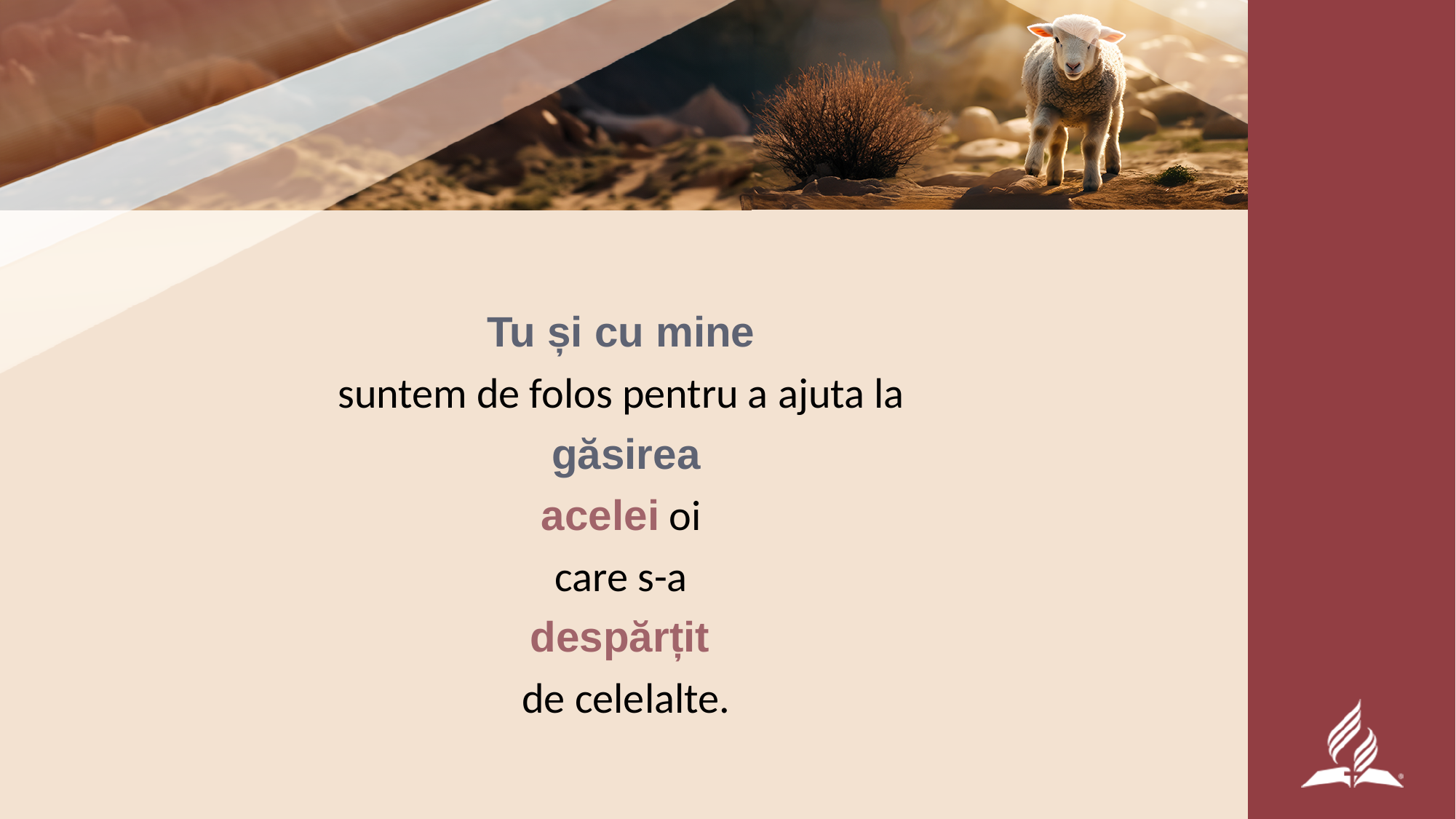

#

Tu și cu mine
suntem de folos pentru a ajuta la
găsirea
acelei oi
care s-a
despărțit
de celelalte.